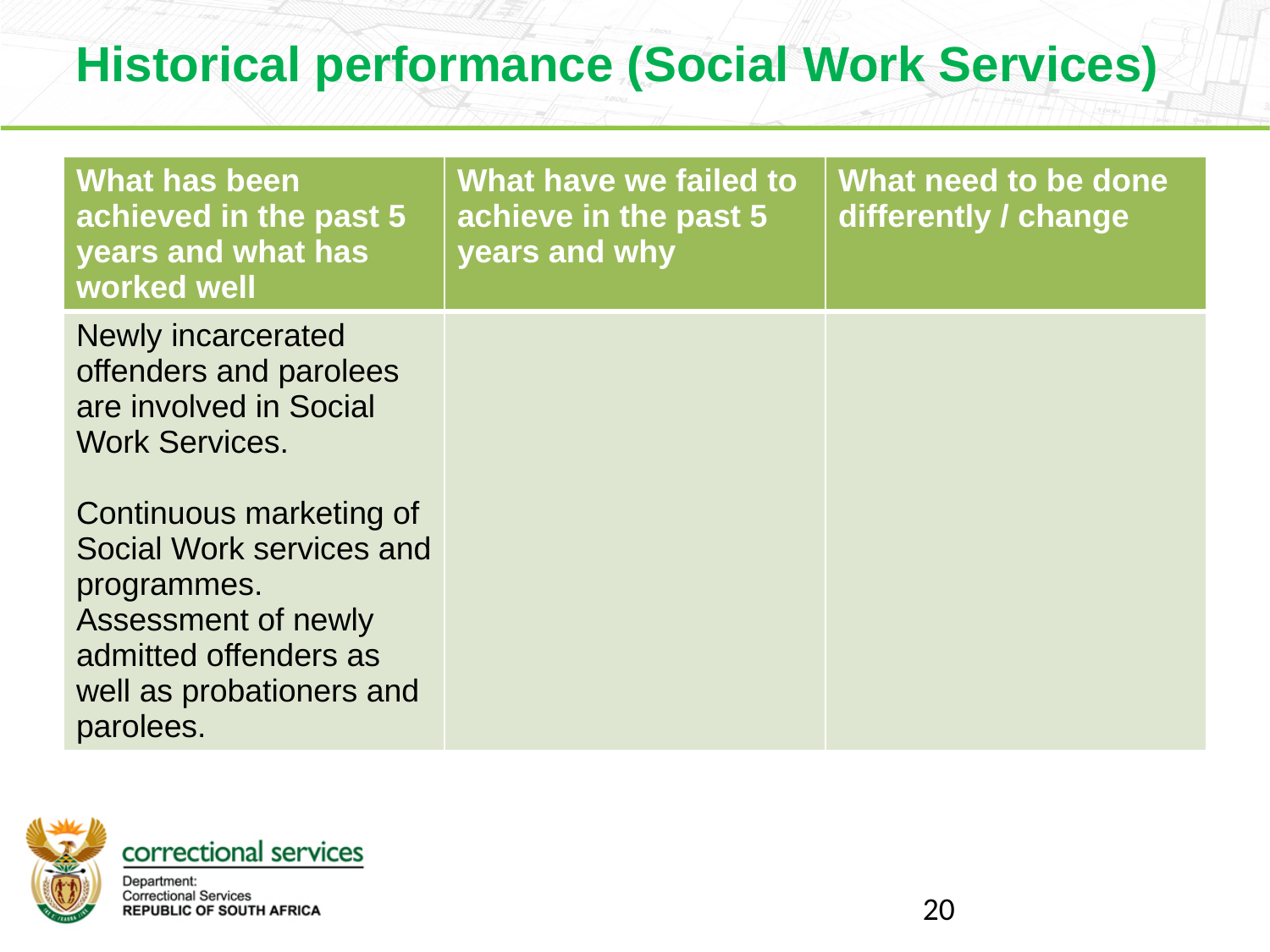

Historical performance (Social Work Services)
| What has been achieved in the past 5 years and what has worked well | What have we failed to achieve in the past 5 years and why | What need to be done differently / change |
| --- | --- | --- |
| Newly incarcerated offenders and parolees are involved in Social Work Services. Continuous marketing of Social Work services and programmes. Assessment of newly admitted offenders as well as probationers and parolees. |  |  |
20